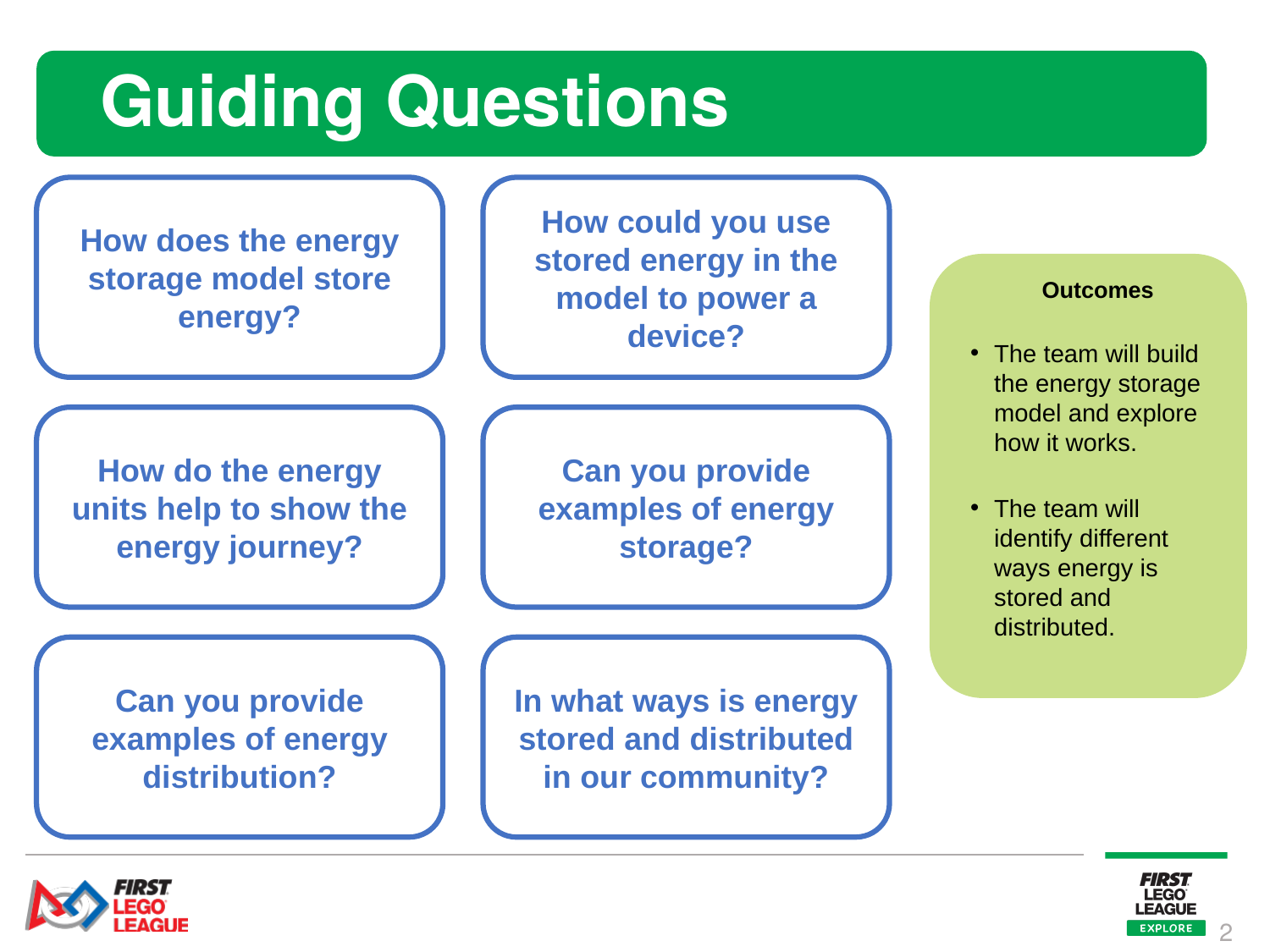

# Guiding Questions
How does the energy storage model store energy?
How could you use stored energy in the model to power a device?
Outcomes

The team will build the energy storage model and explore how it works.

The team will identify different ways energy is stored and distributed.
How do the energy units help to show the energy journey?
Can you provide examples of energy storage?
Can you provide examples of energy distribution?
In what ways is energy stored and distributed in our community?
2